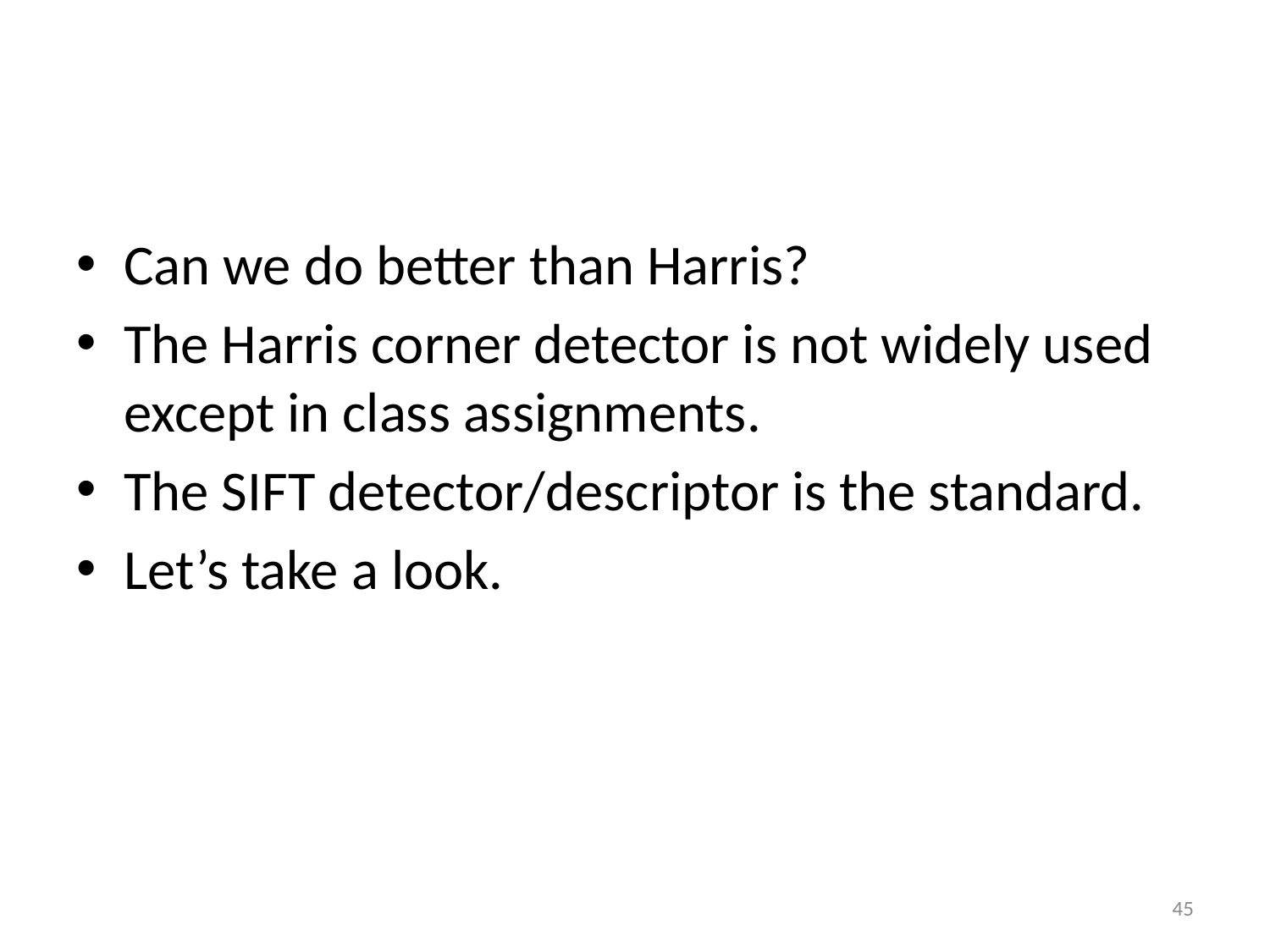

#
Can we do better than Harris?
The Harris corner detector is not widely used except in class assignments.
The SIFT detector/descriptor is the standard.
Let’s take a look.
45